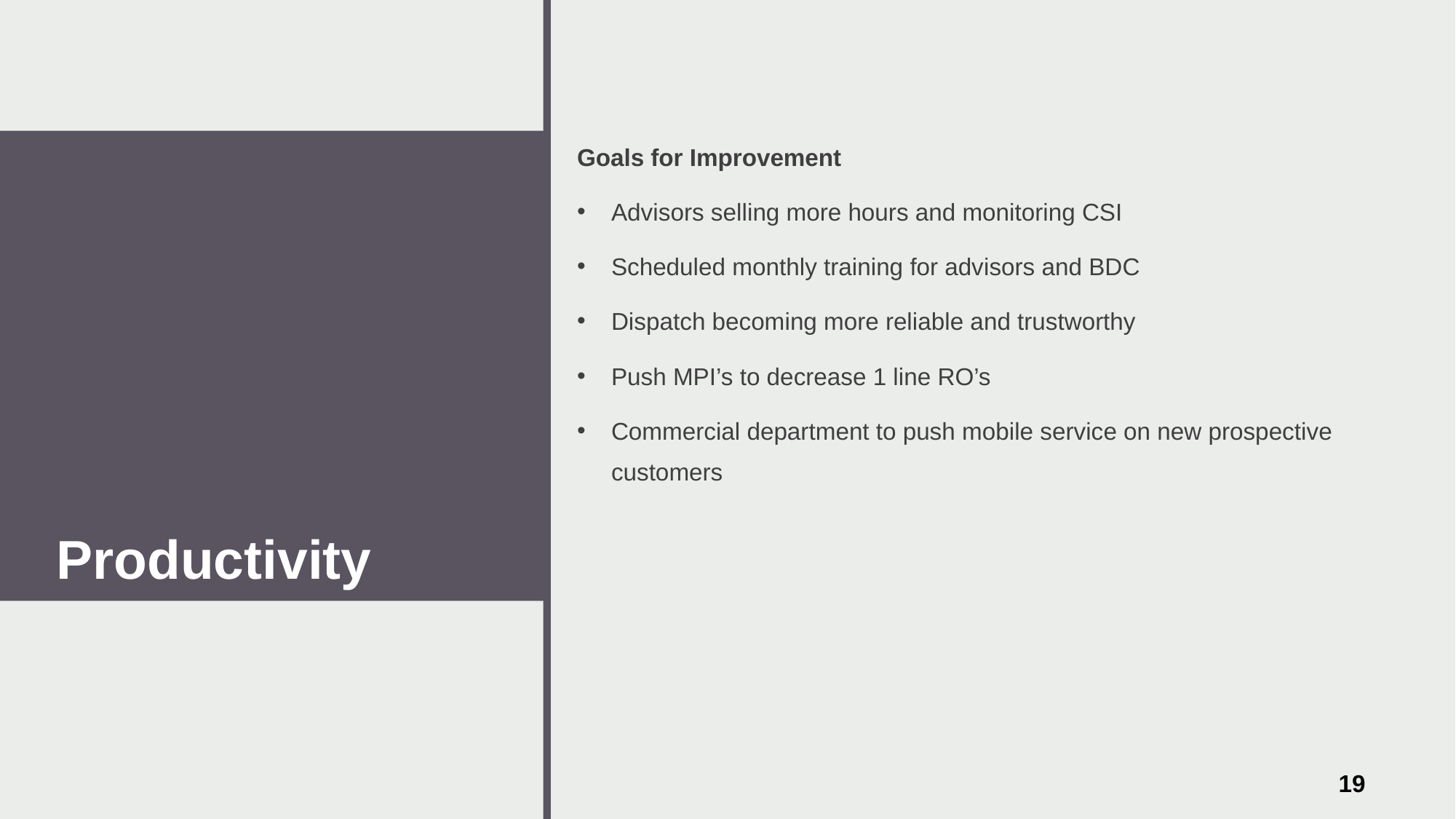

Goals for Improvement
Advisors selling more hours and monitoring CSI
Scheduled monthly training for advisors and BDC
Dispatch becoming more reliable and trustworthy
Push MPI’s to decrease 1 line RO’s
Commercial department to push mobile service on new prospective customers

# Productivity
19